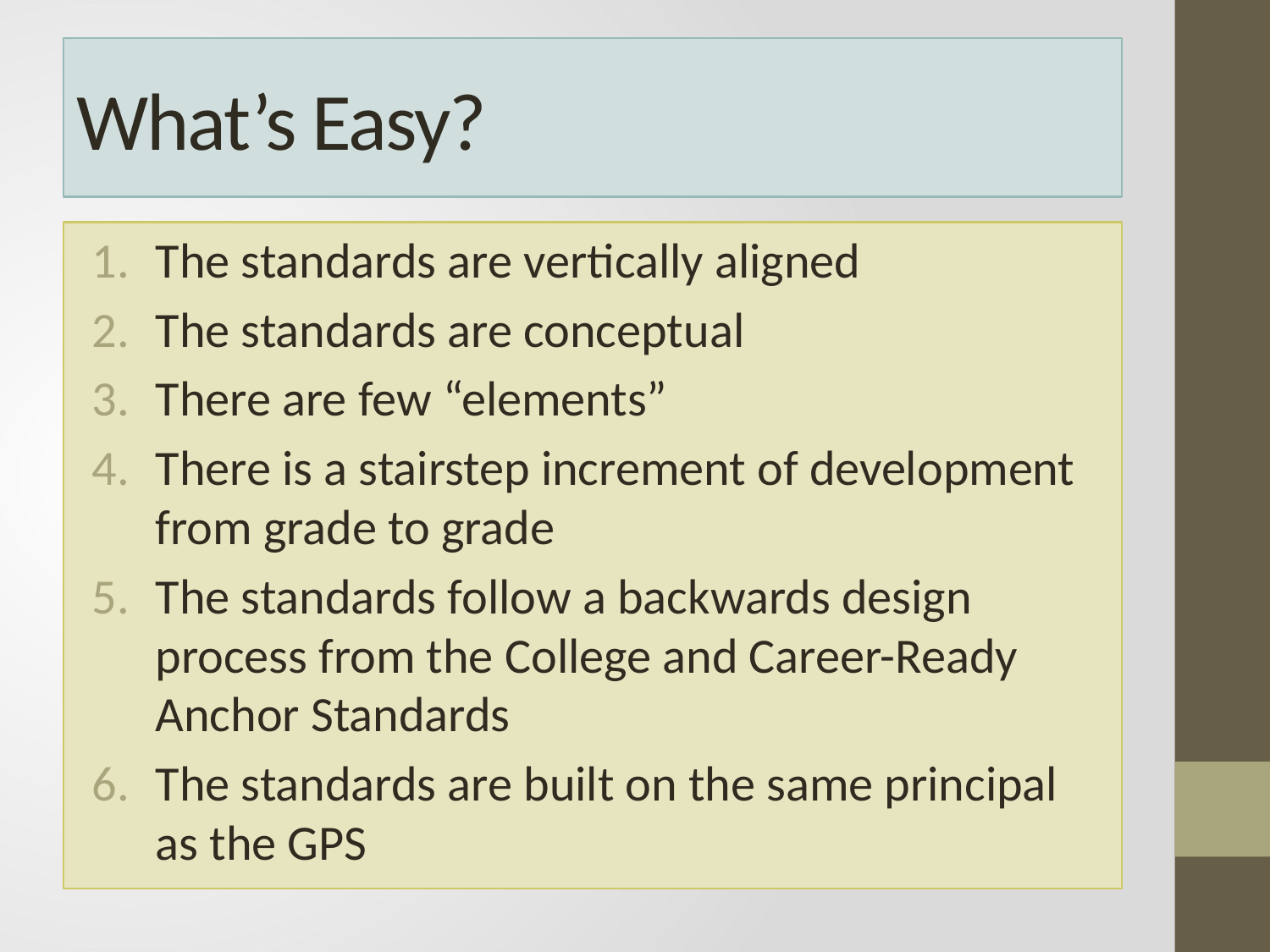

# What’s Easy?
The standards are vertically aligned
The standards are conceptual
There are few “elements”
There is a stairstep increment of development from grade to grade
The standards follow a backwards design process from the College and Career-Ready Anchor Standards
The standards are built on the same principal as the GPS